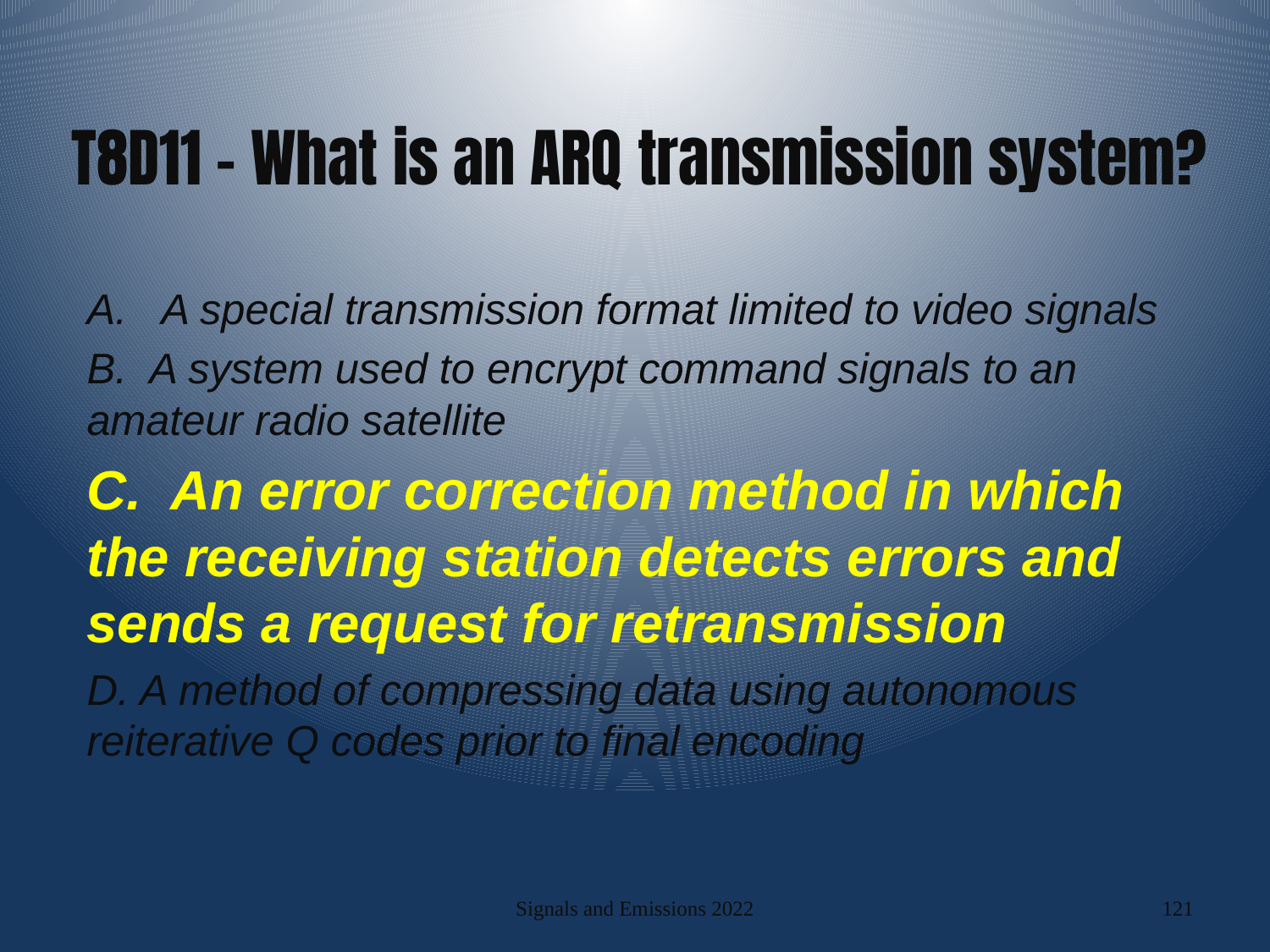

# T8D11 - What is an ARQ transmission system?
A.   A special transmission format limited to video signals
B.  A system used to encrypt command signals to an amateur radio satellite
C.  An error correction method in which the receiving station detects errors and sends a request for retransmission
D. A method of compressing data using autonomous reiterative Q codes prior to final encoding
Signals and Emissions 2022
121